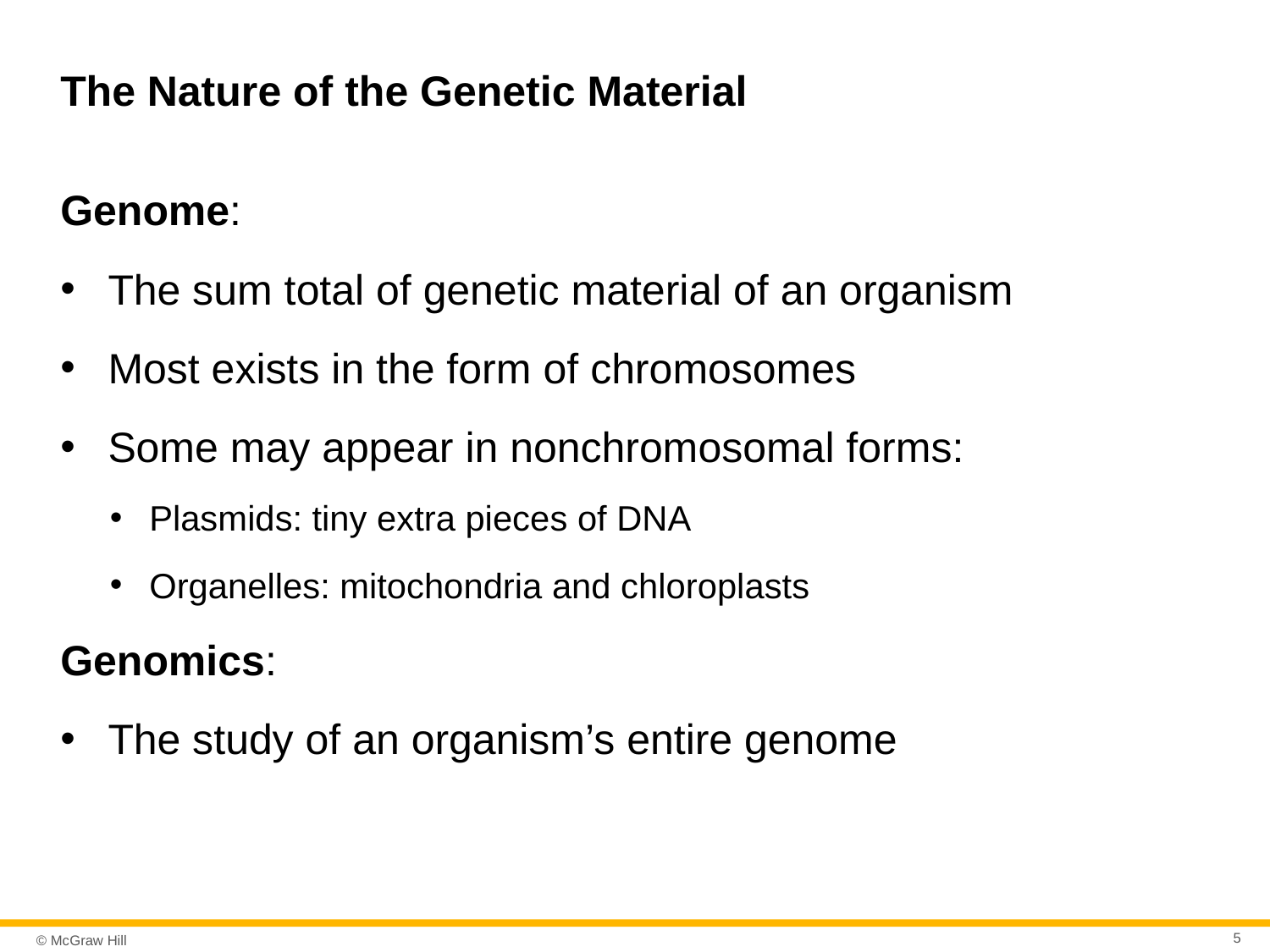

# The Nature of the Genetic Material
Genome:
The sum total of genetic material of an organism
Most exists in the form of chromosomes
Some may appear in nonchromosomal forms:
Plasmids: tiny extra pieces of DNA
Organelles: mitochondria and chloroplasts
Genomics:
The study of an organism’s entire genome